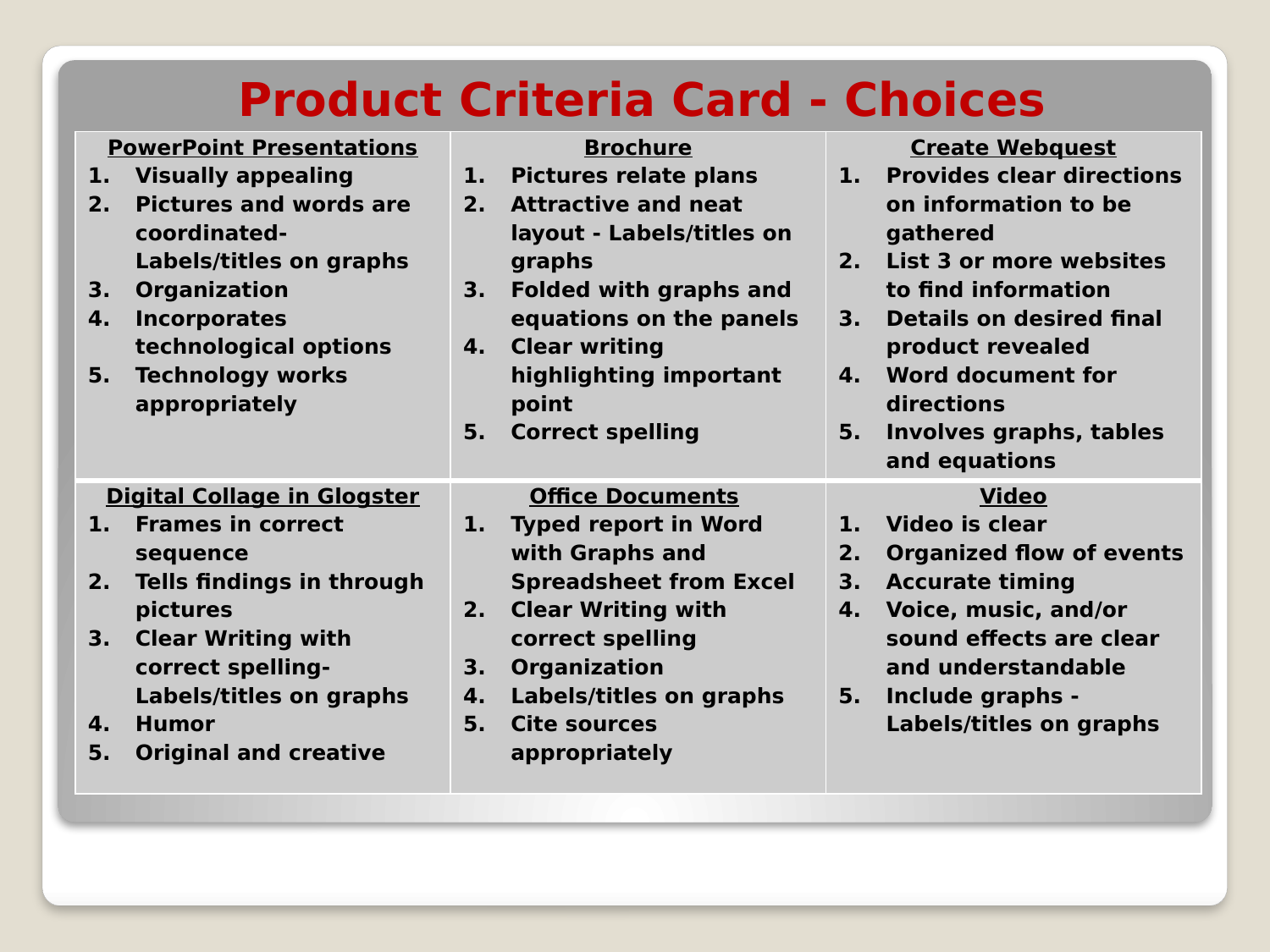

# Product Criteria Card - Choices
| PowerPoint Presentations Visually appealing Pictures and words are coordinated- Labels/titles on graphs Organization Incorporates technological options Technology works appropriately | Brochure Pictures relate plans Attractive and neat layout - Labels/titles on graphs Folded with graphs and equations on the panels Clear writing highlighting important point Correct spelling | Create Webquest Provides clear directions on information to be gathered List 3 or more websites to find information Details on desired final product revealed Word document for directions Involves graphs, tables and equations |
| --- | --- | --- |
| Digital Collage in Glogster Frames in correct sequence Tells findings in through pictures Clear Writing with correct spelling- Labels/titles on graphs Humor Original and creative | Office Documents Typed report in Word with Graphs and Spreadsheet from Excel Clear Writing with correct spelling Organization Labels/titles on graphs Cite sources appropriately | Video Video is clear Organized flow of events Accurate timing Voice, music, and/or sound effects are clear and understandable Include graphs - Labels/titles on graphs |